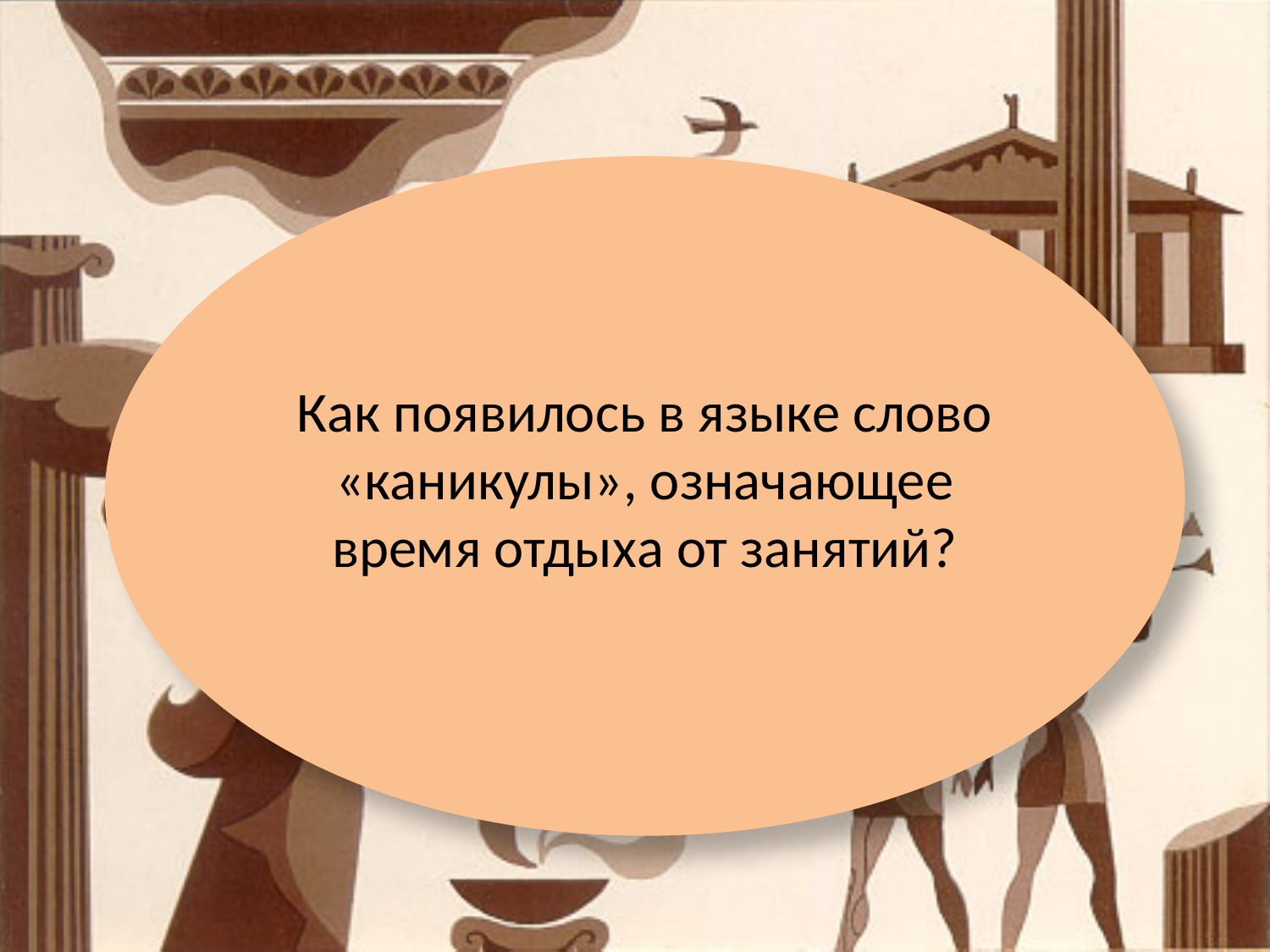

Как появилось в языке слово «каникулы», означающее время отдыха от занятий?